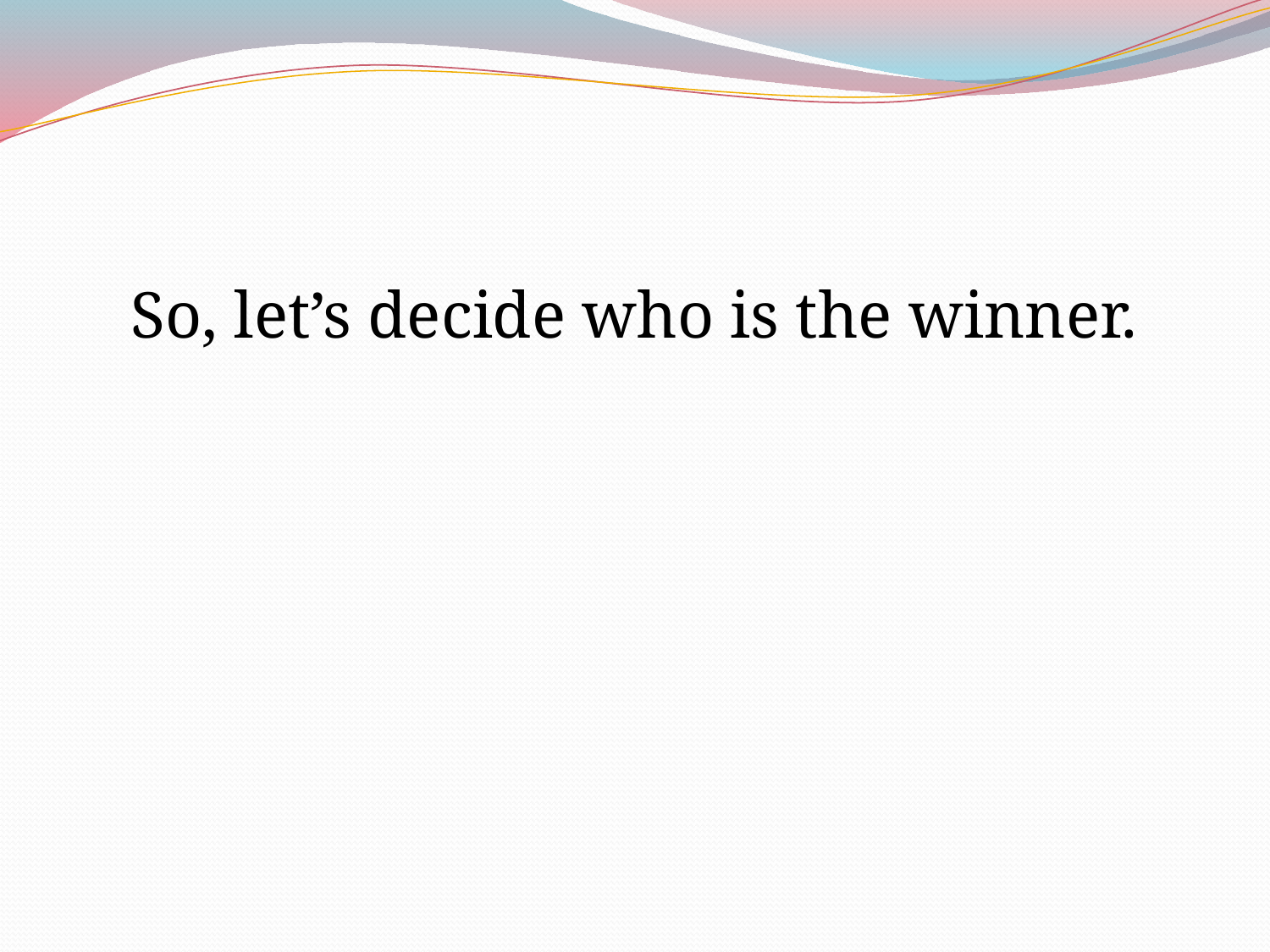

#
So, let’s decide who is the winner.